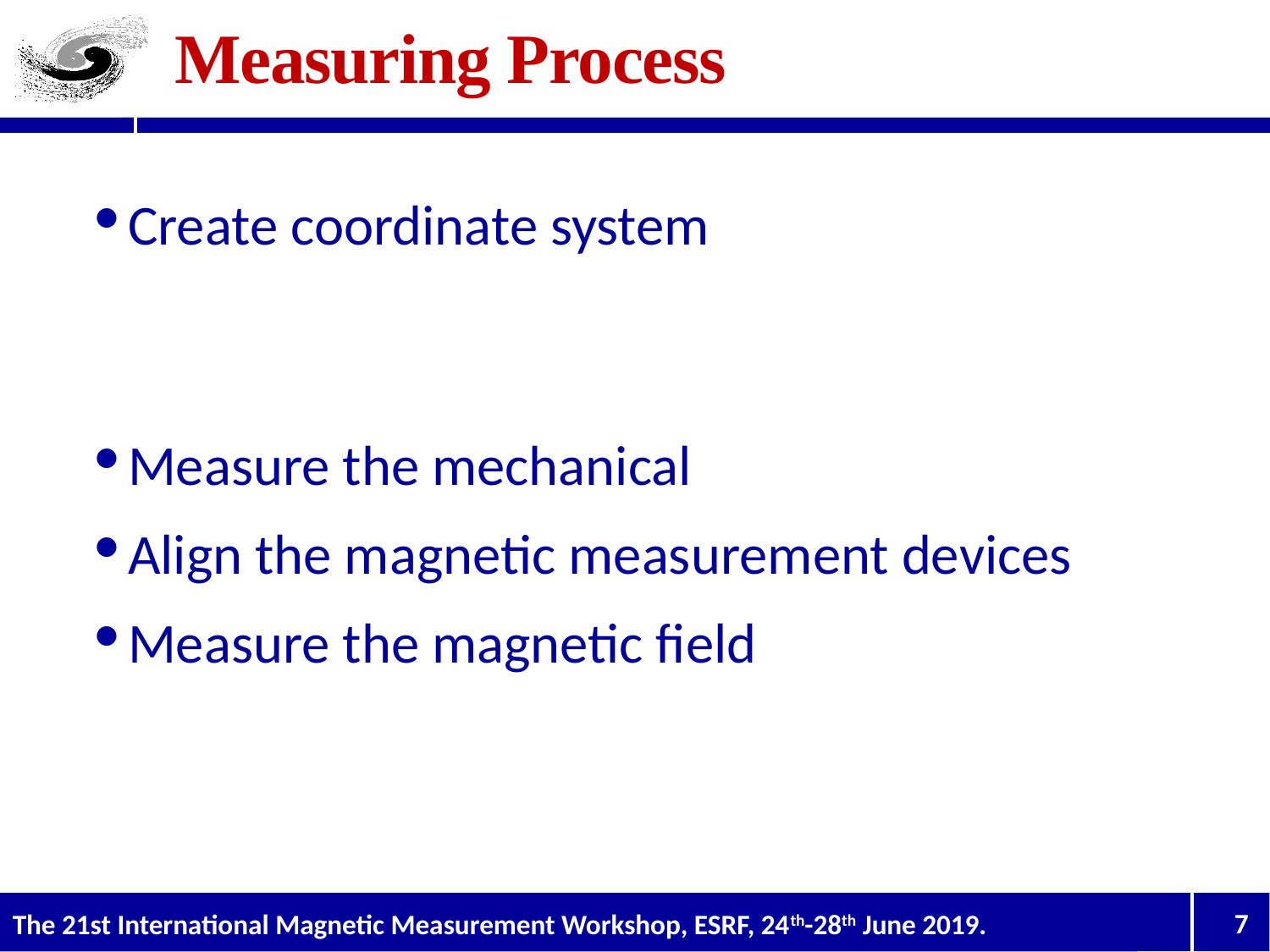

# Measuring Process
Create coordinate system

Measure the mechanical
Align the magnetic measurement devices
Measure the magnetic field